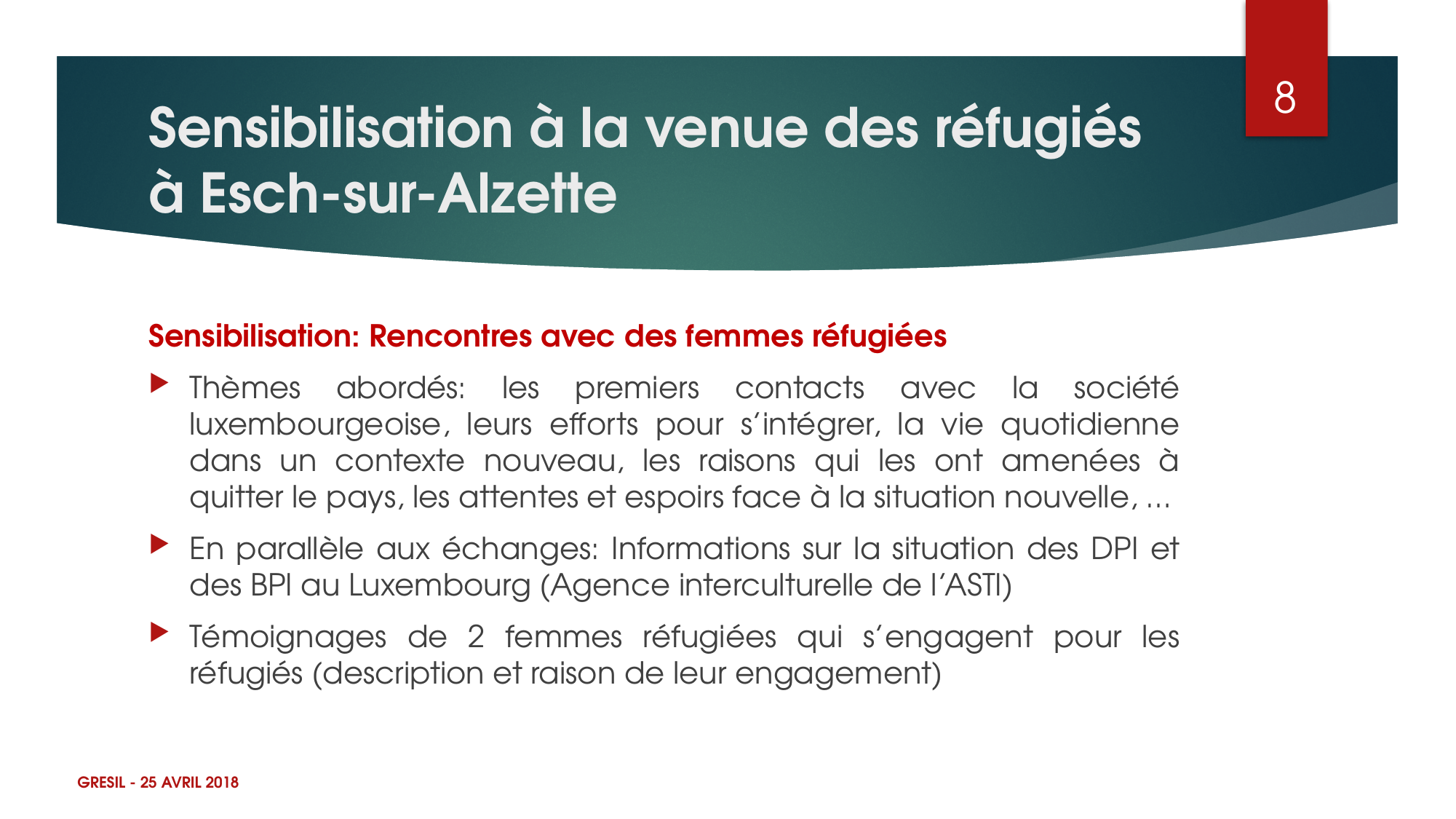

8
# Sensibilisation à la venue des réfugiés à Esch-sur-Alzette
Sensibilisation: Rencontres avec des femmes réfugiées
Thèmes abordés: les premiers contacts avec la société luxembourgeoise, leurs efforts pour s’intégrer, la vie quotidienne dans un contexte nouveau, les raisons qui les ont amenées à quitter le pays, les attentes et espoirs face à la situation nouvelle, …
En parallèle aux échanges: Informations sur la situation des DPI et des BPI au Luxembourg (Agence interculturelle de l’ASTI)
Témoignages de 2 femmes réfugiées qui s’engagent pour les réfugiés (description et raison de leur engagement)
GRESIL - 25 AVRIL 2018